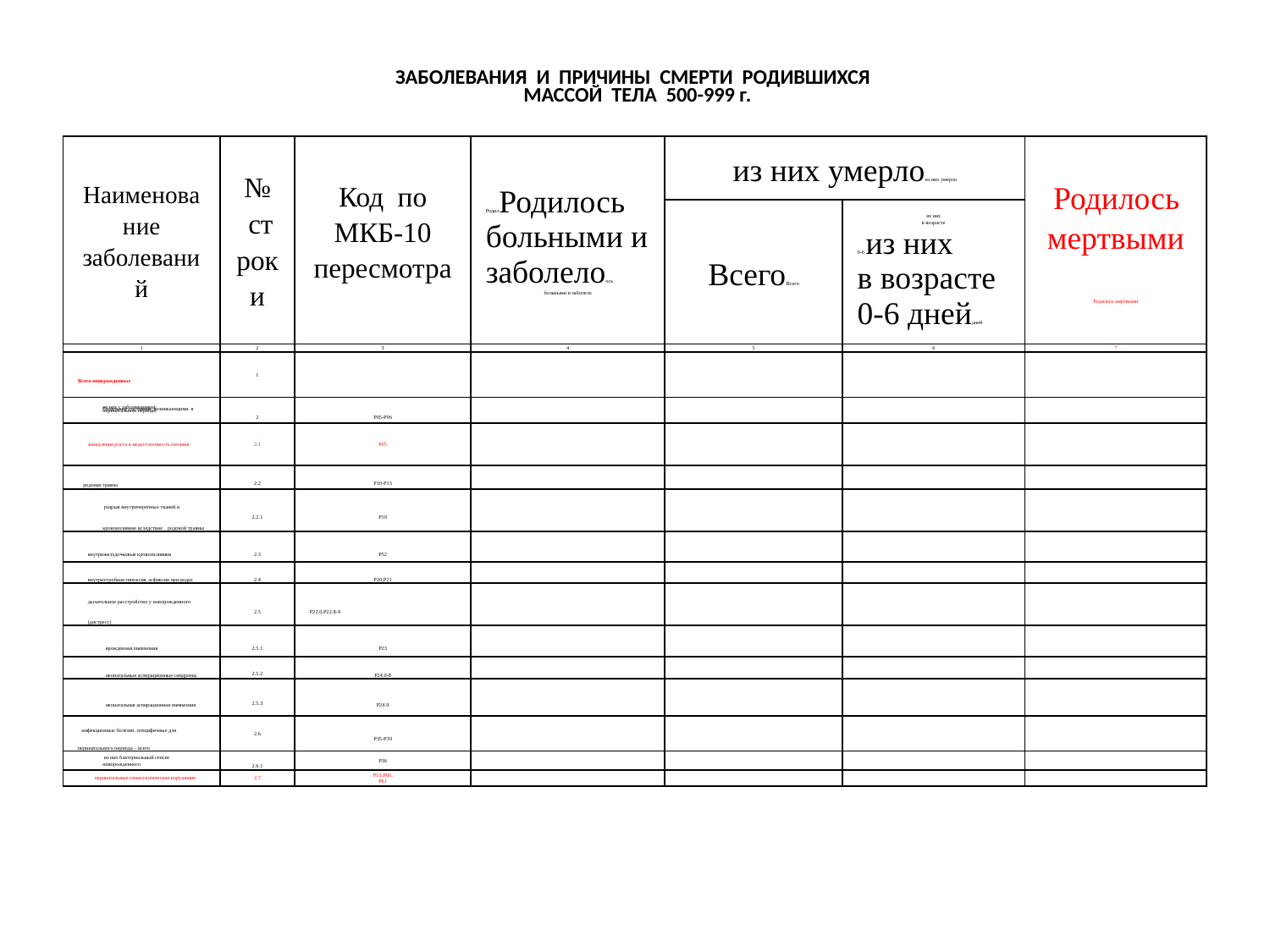

# ЗАБОЛЕВАНИЯ  И  ПРИЧИНЫ  СМЕРТИ  РОДИВШИХСЯ МАССОЙ  ТЕЛА  500-999 г.
| Наименование заболеваний | №  строки | Код  по МКБ-10 пересмотра | РодилРодилось больными и заболелоось больными и заболело | из них умерлоиз них умерло |  | Родилось мертвыми Родилось мертвыми |
| --- | --- | --- | --- | --- | --- | --- |
|  |  |  |  | ВсегоВсего | из них в возрасте 0-6 из них в возрасте 0-6 днейдней |  |
| 1 | 2 | 3 | 4 | 5 | 6 | 7 |
| Всего новорожденных | 1 |  |  |  |  |  |
| из них с заболеваниями: Отдельные состояния, возникающими в перинатальном периоде: | 2 | P05-P96 |  |  |  |  |
| замедление роста и недостаточность питания | 2.1 | P05 |  |  |  |  |
| родовая травма | 2.2 | P10-P15 |  |  |  |  |
| разрыв внутричерепных тканей и кровоизлияние вследствие родовой травмы | 2.2.1 | Р10 |  |  |  |  |
| внутрижелудочковые кровоизлияния | 2.3 | Р52 |  |  |  |  |
| внутриутробная гипоксия, асфиксия при родах | 2.4 | Р20,Р21 |  |  |  |  |
| дыхательное расстройство у новорожденного (дистресс) | 2.5 | Р22.0,Р22.8-9 |  |  |  |  |
| врожденная пневмония | 2.5.1 | Р23 |  |  |  |  |
| неонатальные аспирационные синдромы | 2.5.2 | P24.0-8 |  |  |  |  |
| неонатальная аспирационная пневмония | 2.5.3 | P24.9 |  |  |  |  |
| инфекционные болезни, специфичные для перинатального периода – всего | 2.6 | P35-P39 |  |  |  |  |
| из них бактериальный сепсис новорожденного | 2.6.1 | Р36 |  |  |  |  |
| перинатальные гематологические нарушения | 2.7 | P53,P60, P61 |  |  |  |  |